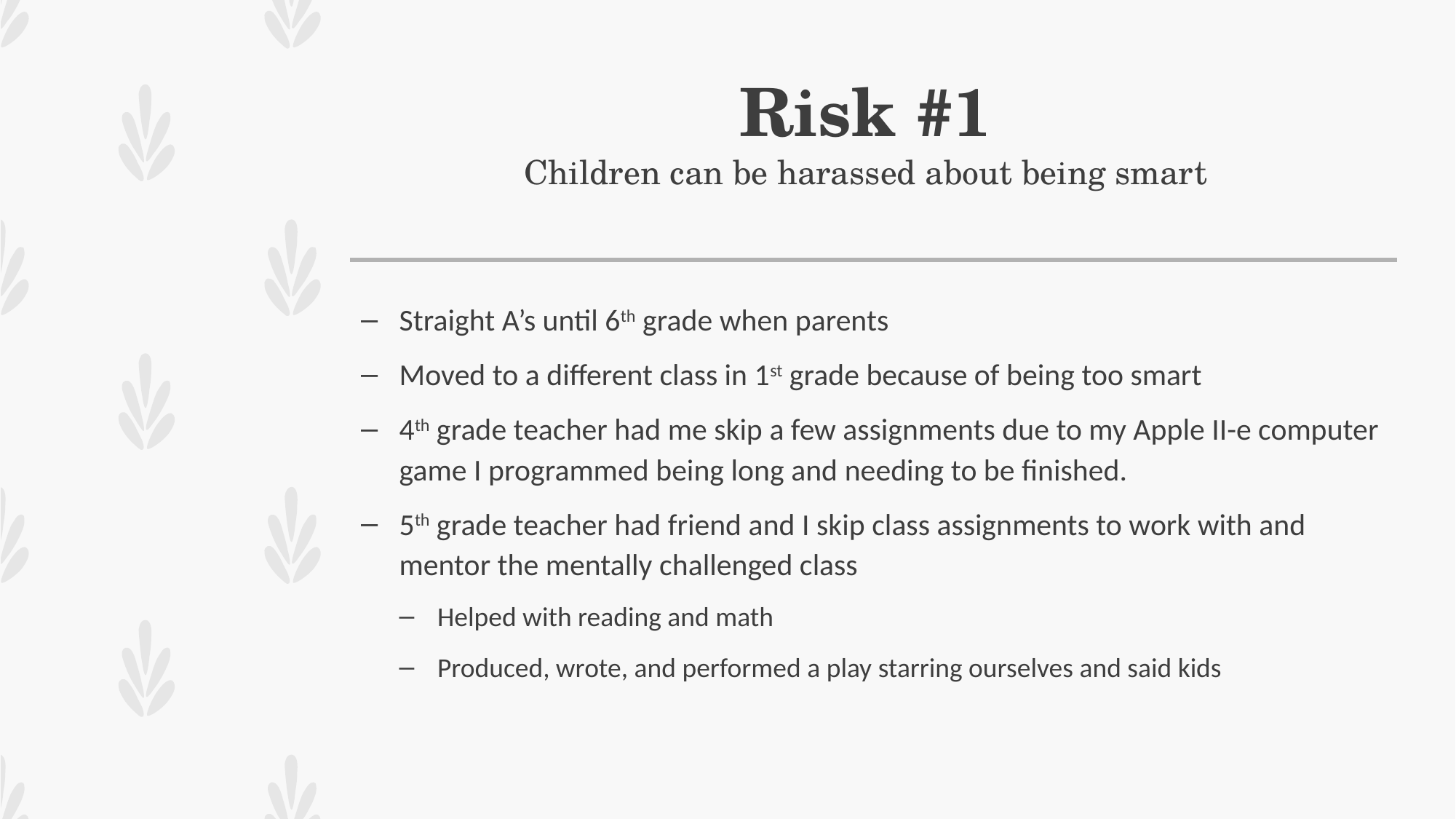

# Risk #1 Children can be harassed about being smart
Straight A’s until 6th grade when parents
Moved to a different class in 1st grade because of being too smart
4th grade teacher had me skip a few assignments due to my Apple II-e computer game I programmed being long and needing to be finished.
5th grade teacher had friend and I skip class assignments to work with and mentor the mentally challenged class
Helped with reading and math
Produced, wrote, and performed a play starring ourselves and said kids